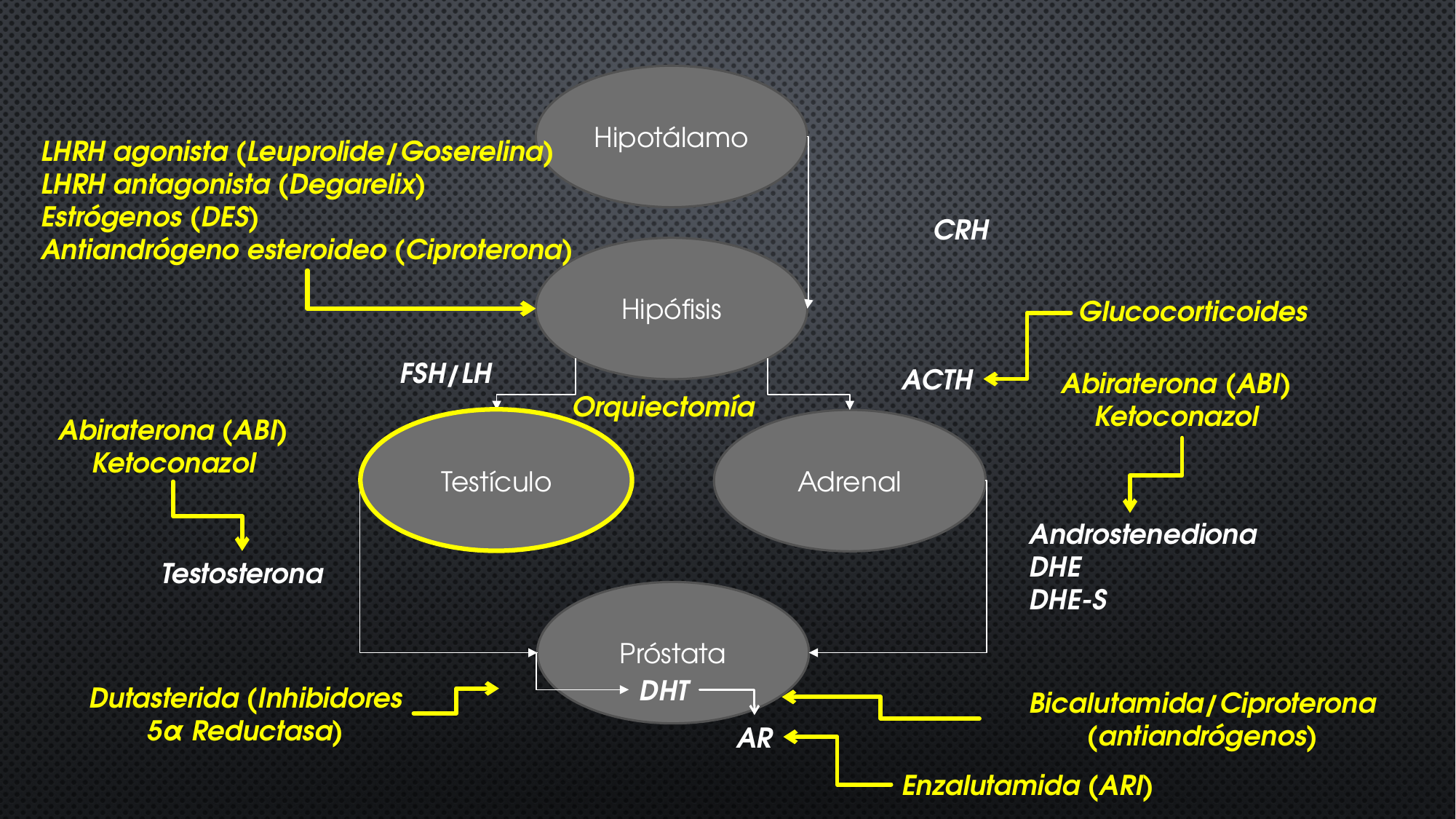

Hipotálamo
LHRH agonista (Leuprolide/Goserelina)
LHRH antagonista (Degarelix)
Estrógenos (DES)
Antiandrógeno esteroideo (Ciproterona)
CRH
Hipófisis
Glucocorticoides
FSH/LH
ACTH
Abiraterona (ABI)
Ketoconazol
Orquiectomía
Abiraterona (ABI)
Ketoconazol

Testículo
Adrenal
Androstenediona
DHE
DHE-S
Testosterona
Próstata
DHT
Dutasterida (Inhibidores
5α Reductasa)
Bicalutamida/Ciproterona (antiandrógenos)
AR
Enzalutamida (ARI)